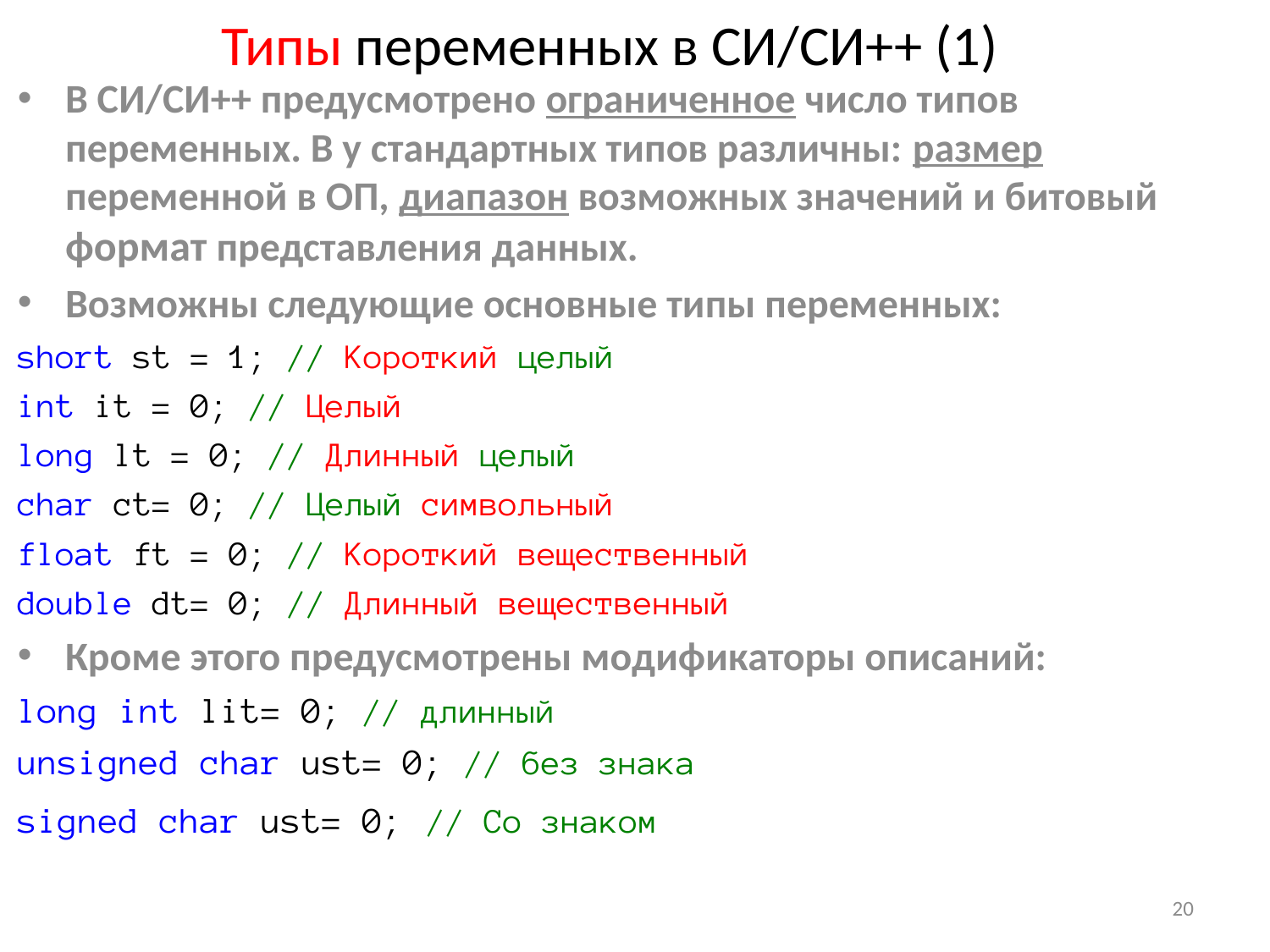

# Типы переменных в СИ/СИ++ (1)
В СИ/СИ++ предусмотрено ограниченное число типов переменных. В у стандартных типов различны: размер переменной в ОП, диапазон возможных значений и битовый	 формат представления данных.
Возможны следующие основные типы переменных:
short st = 1; // Короткий целый
int it = 0; // Целый
long lt = 0; // Длинный целый
char ct= 0; // Целый символьный
float ft = 0; // Короткий вещественный
double dt= 0; // Длинный вещественный
Кроме этого предусмотрены модификаторы описаний:
long int lit= 0; // длинный
unsigned char ust= 0; // без знака
signed char ust= 0; // Со знаком
20